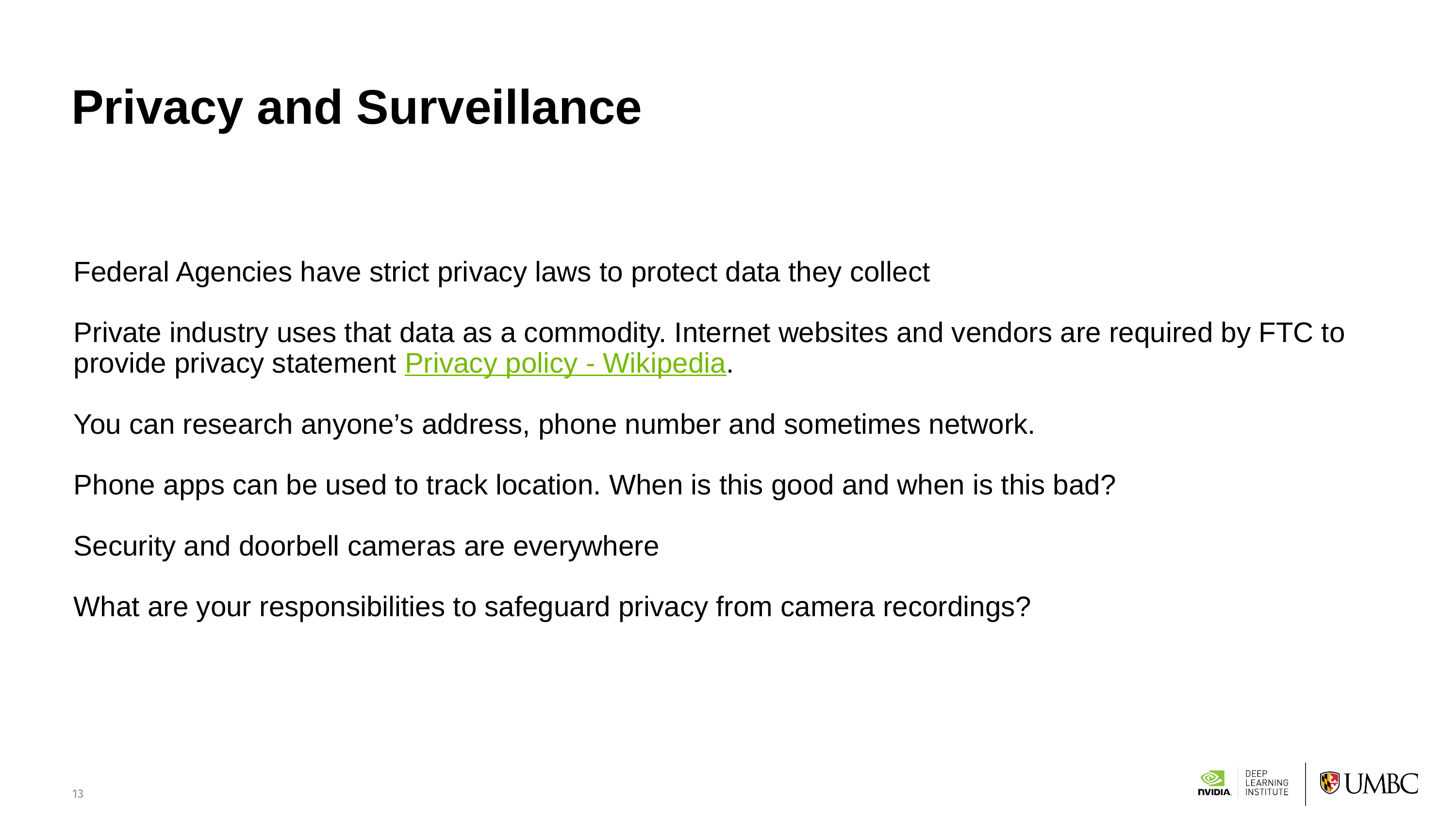

# Privacy and Surveillance
Federal Agencies have strict privacy laws to protect data they collect
Private industry uses that data as a commodity. Internet websites and vendors are required by FTC to provide privacy statement Privacy policy - Wikipedia.
You can research anyone’s address, phone number and sometimes network.
Phone apps can be used to track location. When is this good and when is this bad?
Security and doorbell cameras are everywhere
What are your responsibilities to safeguard privacy from camera recordings?